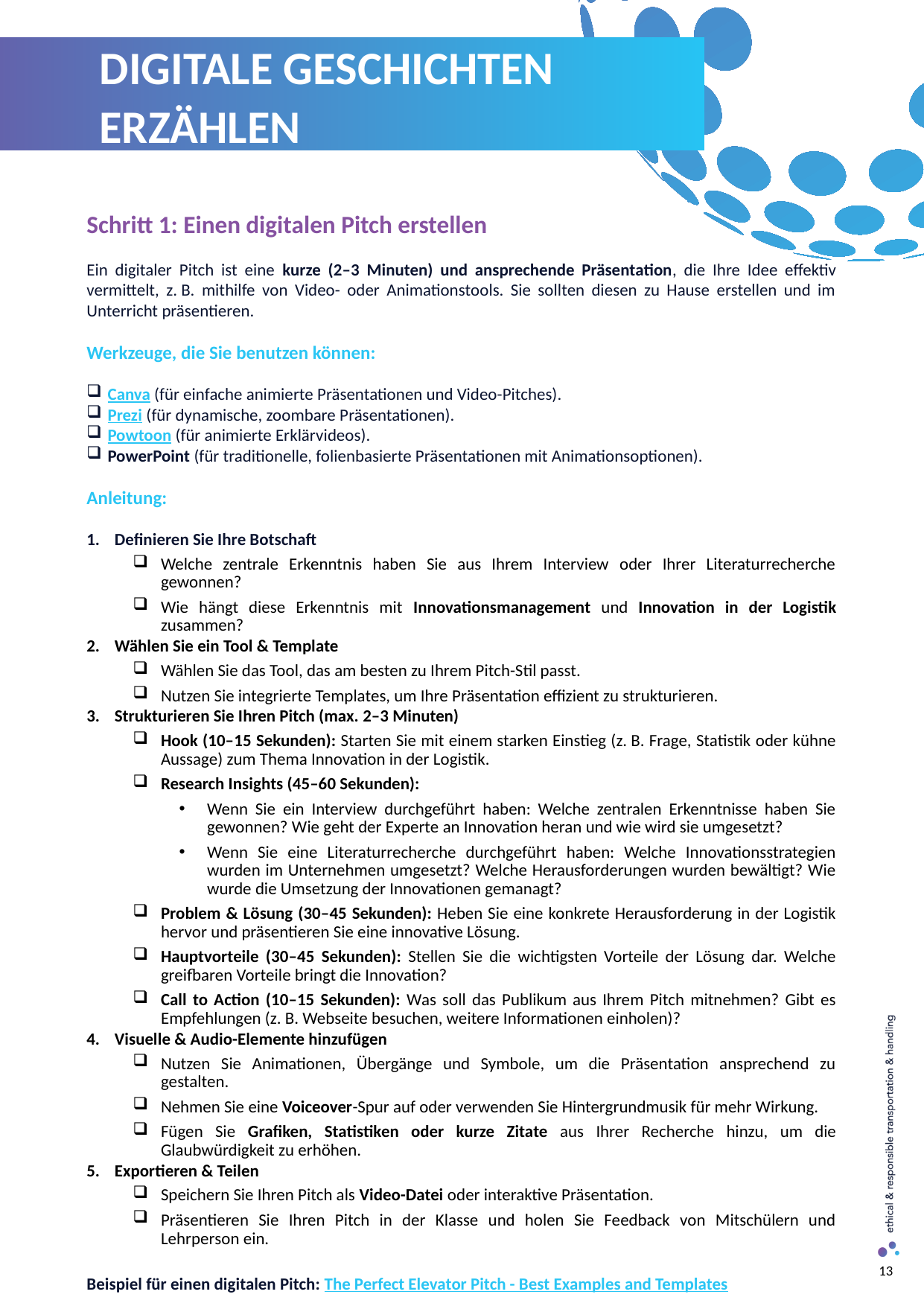

DIGITALE GESCHICHTEN ERZÄHLEN
Schritt 1: Einen digitalen Pitch erstellen

Ein digitaler Pitch ist eine kurze (2–3 Minuten) und ansprechende Präsentation, die Ihre Idee effektiv vermittelt, z. B. mithilfe von Video- oder Animationstools. Sie sollten diesen zu Hause erstellen und im Unterricht präsentieren.

Werkzeuge, die Sie benutzen können:

Canva (für einfache animierte Präsentationen und Video-Pitches).
Prezi (für dynamische, zoombare Präsentationen).
Powtoon (für animierte Erklärvideos).
PowerPoint (für traditionelle, folienbasierte Präsentationen mit Animationsoptionen).

Anleitung:

Definieren Sie Ihre Botschaft
Welche zentrale Erkenntnis haben Sie aus Ihrem Interview oder Ihrer Literaturrecherche gewonnen?
Wie hängt diese Erkenntnis mit Innovationsmanagement und Innovation in der Logistik zusammen?
Wählen Sie ein Tool & Template
Wählen Sie das Tool, das am besten zu Ihrem Pitch-Stil passt.
Nutzen Sie integrierte Templates, um Ihre Präsentation effizient zu strukturieren.
Strukturieren Sie Ihren Pitch (max. 2–3 Minuten)
Hook (10–15 Sekunden): Starten Sie mit einem starken Einstieg (z. B. Frage, Statistik oder kühne Aussage) zum Thema Innovation in der Logistik.
Research Insights (45–60 Sekunden):
Wenn Sie ein Interview durchgeführt haben: Welche zentralen Erkenntnisse haben Sie gewonnen? Wie geht der Experte an Innovation heran und wie wird sie umgesetzt?
Wenn Sie eine Literaturrecherche durchgeführt haben: Welche Innovationsstrategien wurden im Unternehmen umgesetzt? Welche Herausforderungen wurden bewältigt? Wie wurde die Umsetzung der Innovationen gemanagt?
Problem & Lösung (30–45 Sekunden): Heben Sie eine konkrete Herausforderung in der Logistik hervor und präsentieren Sie eine innovative Lösung.
Hauptvorteile (30–45 Sekunden): Stellen Sie die wichtigsten Vorteile der Lösung dar. Welche greifbaren Vorteile bringt die Innovation?
Call to Action (10–15 Sekunden): Was soll das Publikum aus Ihrem Pitch mitnehmen? Gibt es Empfehlungen (z. B. Webseite besuchen, weitere Informationen einholen)?
Visuelle & Audio-Elemente hinzufügen
Nutzen Sie Animationen, Übergänge und Symbole, um die Präsentation ansprechend zu gestalten.
Nehmen Sie eine Voiceover-Spur auf oder verwenden Sie Hintergrundmusik für mehr Wirkung.
Fügen Sie Grafiken, Statistiken oder kurze Zitate aus Ihrer Recherche hinzu, um die Glaubwürdigkeit zu erhöhen.
Exportieren & Teilen
Speichern Sie Ihren Pitch als Video-Datei oder interaktive Präsentation.
Präsentieren Sie Ihren Pitch in der Klasse und holen Sie Feedback von Mitschülern und Lehrperson ein.

Beispiel für einen digitalen Pitch: The Perfect Elevator Pitch - Best Examples and Templates

13